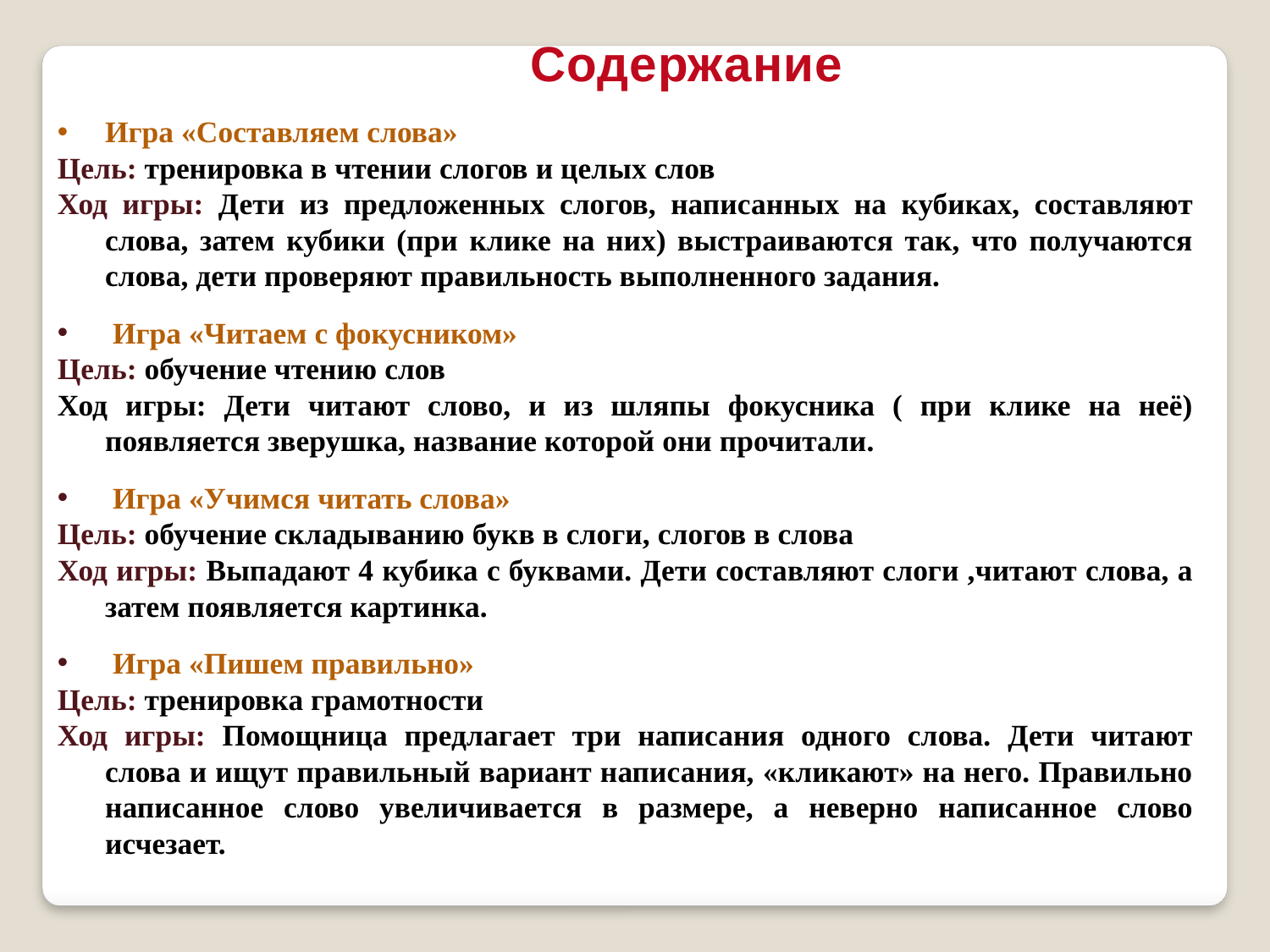

Содержание
Игра «Составляем слова»
Цель: тренировка в чтении слогов и целых слов
Ход игры: Дети из предложенных слогов, написанных на кубиках, составляют слова, затем кубики (при клике на них) выстраиваются так, что получаются слова, дети проверяют правильность выполненного задания.

 Игра «Читаем с фокусником»
Цель: обучение чтению слов
Ход игры: Дети читают слово, и из шляпы фокусника ( при клике на неё) появляется зверушка, название которой они прочитали.

 Игра «Учимся читать слова»
Цель: обучение складыванию букв в слоги, слогов в слова
Ход игры: Выпадают 4 кубика с буквами. Дети составляют слоги ,читают слова, а затем появляется картинка.

 Игра «Пишем правильно»
Цель: тренировка грамотности
Ход игры: Помощница предлагает три написания одного слова. Дети читают слова и ищут правильный вариант написания, «кликают» на него. Правильно написанное слово увеличивается в размере, а неверно написанное слово исчезает.